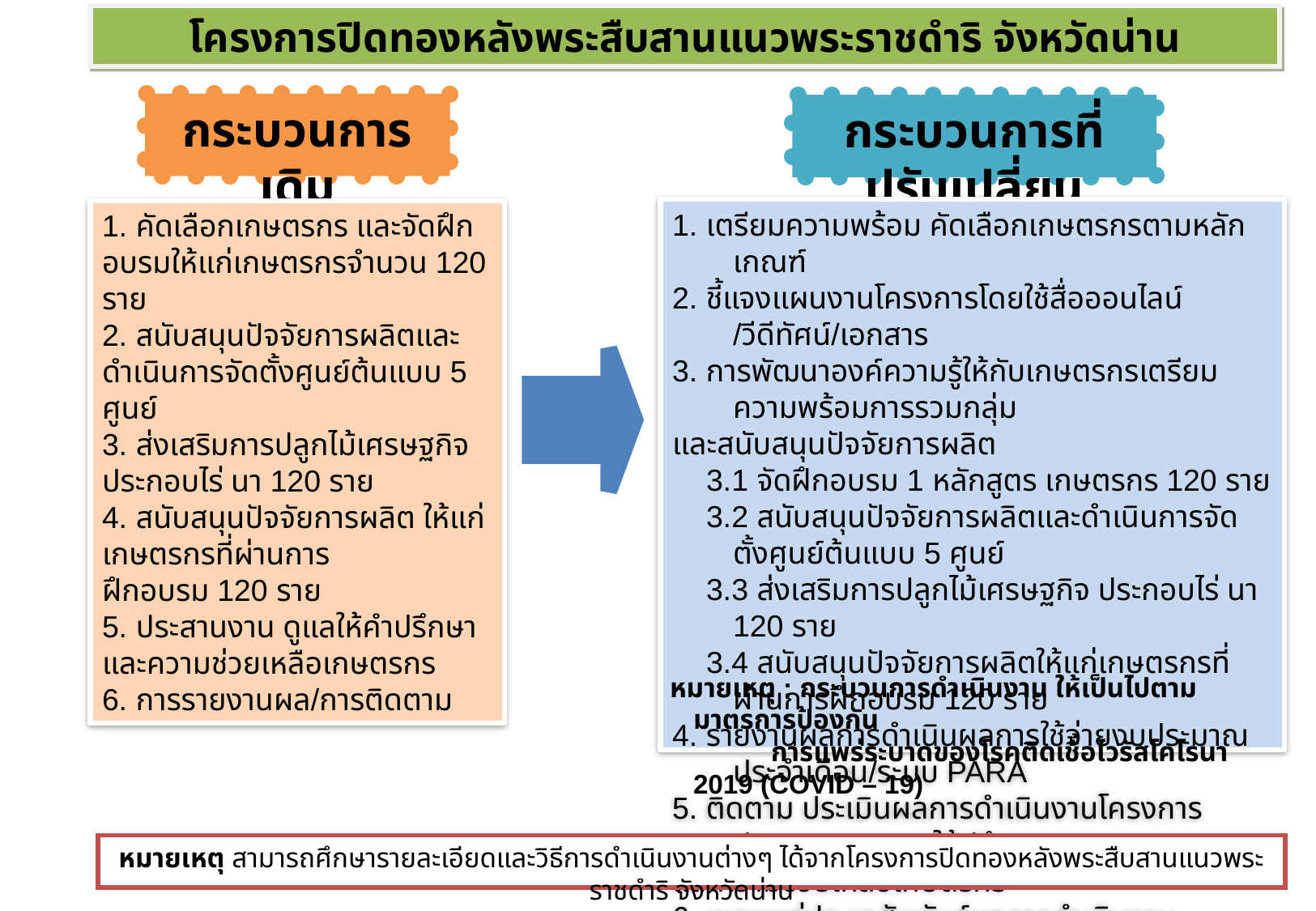

โครงการปิดทองหลังพระสืบสานแนวพระราชดำริ จังหวัดน่าน
กระบวนการเดิม
กระบวนการที่ปรับเปลี่ยน
1. เตรียมความพร้อม คัดเลือกเกษตรกรตามหลักเกณฑ์
2. ชี้แจงแผนงานโครงการโดยใช้สื่อออนไลน์ /วีดีทัศน์/เอกสาร
3. การพัฒนาองค์ความรู้ให้กับเกษตรกรเตรียมความพร้อมการรวมกลุ่ม
และสนับสนุนปัจจัยการผลิต
    3.1 จัดฝึกอบรม 1 หลักสูตร เกษตรกร 120 ราย
    3.2 สนับสนุนปัจจัยการผลิตและดำเนินการจัดตั้งศูนย์ต้นแบบ 5 ศูนย์
    3.3 ส่งเสริมการปลูกไม้เศรษฐกิจ ประกอบไร่ นา 120 ราย
    3.4 สนับสนุนปัจจัยการผลิตให้แก่เกษตรกรที่ผ่านการฝึกอบรม 120 ราย
4. รายงานผลการดำเนินผลการใช้จ่ายงบประมาณประจำเดือน/ระบบ PARA
5. ติดตาม ประเมินผลการดำเนินงานโครงการ ประสานงาน ดูแลให้ปรึกษา
และความช่วยเหลือเกษตรกร
6. เผยแพร่ประชาสัมพันธ์ผลการดำเนินงานโครงการ/ผลสำเร็จของเกษตรกร
1. คัดเลือกเกษตรกร และจัดฝึกอบรมให้แก่เกษตรกรจำนวน 120 ราย
2. สนับสนุนปัจจัยการผลิตและดำเนินการจัดตั้งศูนย์ต้นแบบ 5 ศูนย์
3. ส่งเสริมการปลูกไม้เศรษฐกิจประกอบไร่ นา 120 ราย
4. สนับสนุนปัจจัยการผลิต ให้แก่เกษตรกรที่ผ่านการ
ฝึกอบรม 120 ราย
5. ประสานงาน ดูแลให้คำปรึกษา และความช่วยเหลือเกษตรกร
6. การรายงานผล/การติดตาม

หมายเหตุ : กระบวนการดำเนินงาน ให้เป็นไปตามมาตรการป้องกัน
           การแพร่ระบาดของโรคติดเชื้อไวรัสโคโรนา 2019 (COVID – 19)
หมายเหตุ สามารถศึกษารายละเอียดและวิธีการดำเนินงานต่างๆ ได้จากโครงการปิดทองหลังพระสืบสานแนวพระราชดำริ จังหวัดน่าน